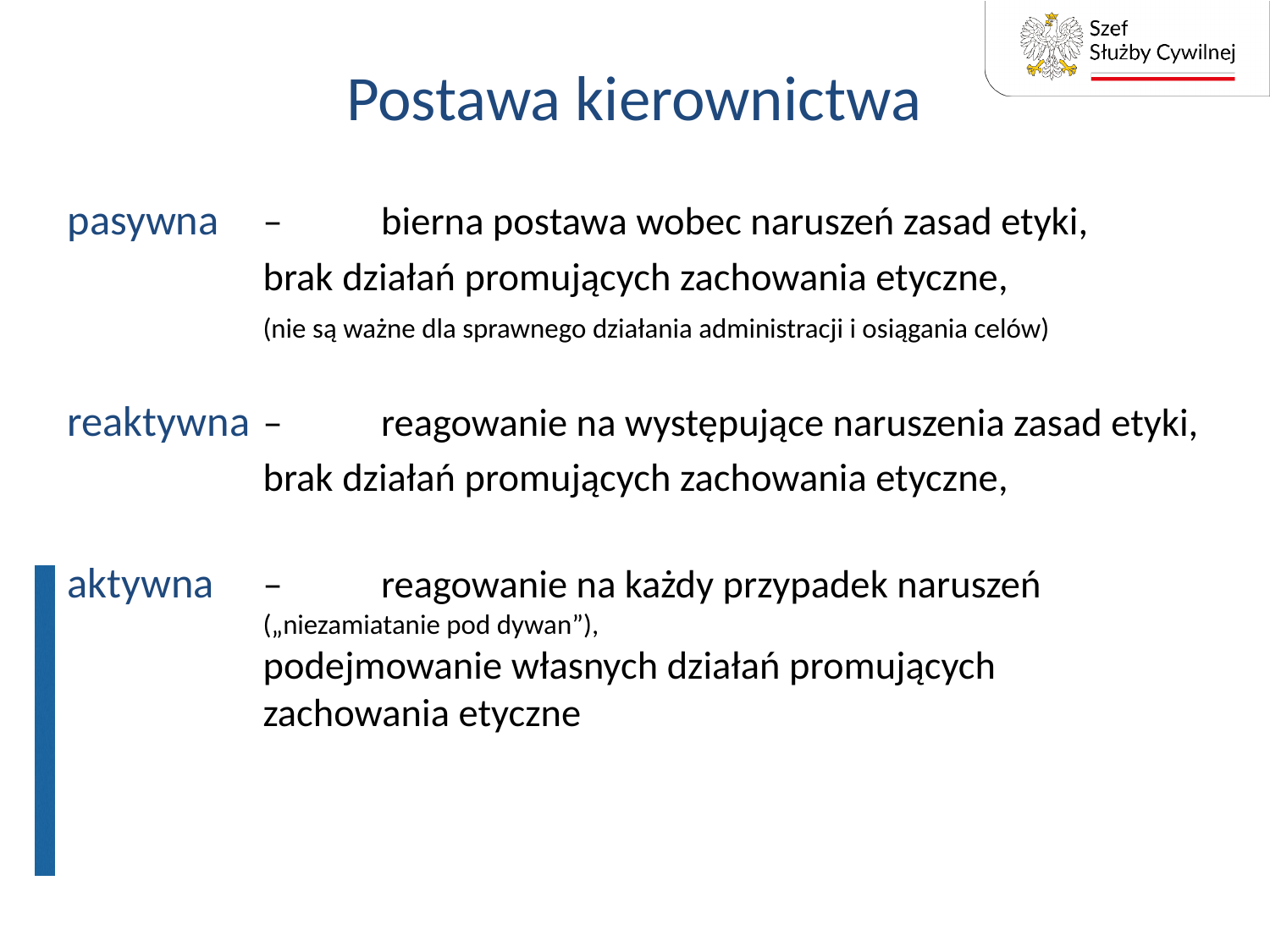

# Postawa kierownictwa
pasywna 	– 	bierna postawa wobec naruszeń zasad etyki,
		brak działań promujących zachowania etyczne,
	(nie są ważne dla sprawnego działania administracji i osiągania celów)

reaktywna 	– 	reagowanie na występujące naruszenia zasad etyki,
		brak działań promujących zachowania etyczne,
aktywna 	–	reagowanie na każdy przypadek naruszeń 	(„niezamiatanie pod dywan”),
	podejmowanie własnych działań promujących 	zachowania etyczne